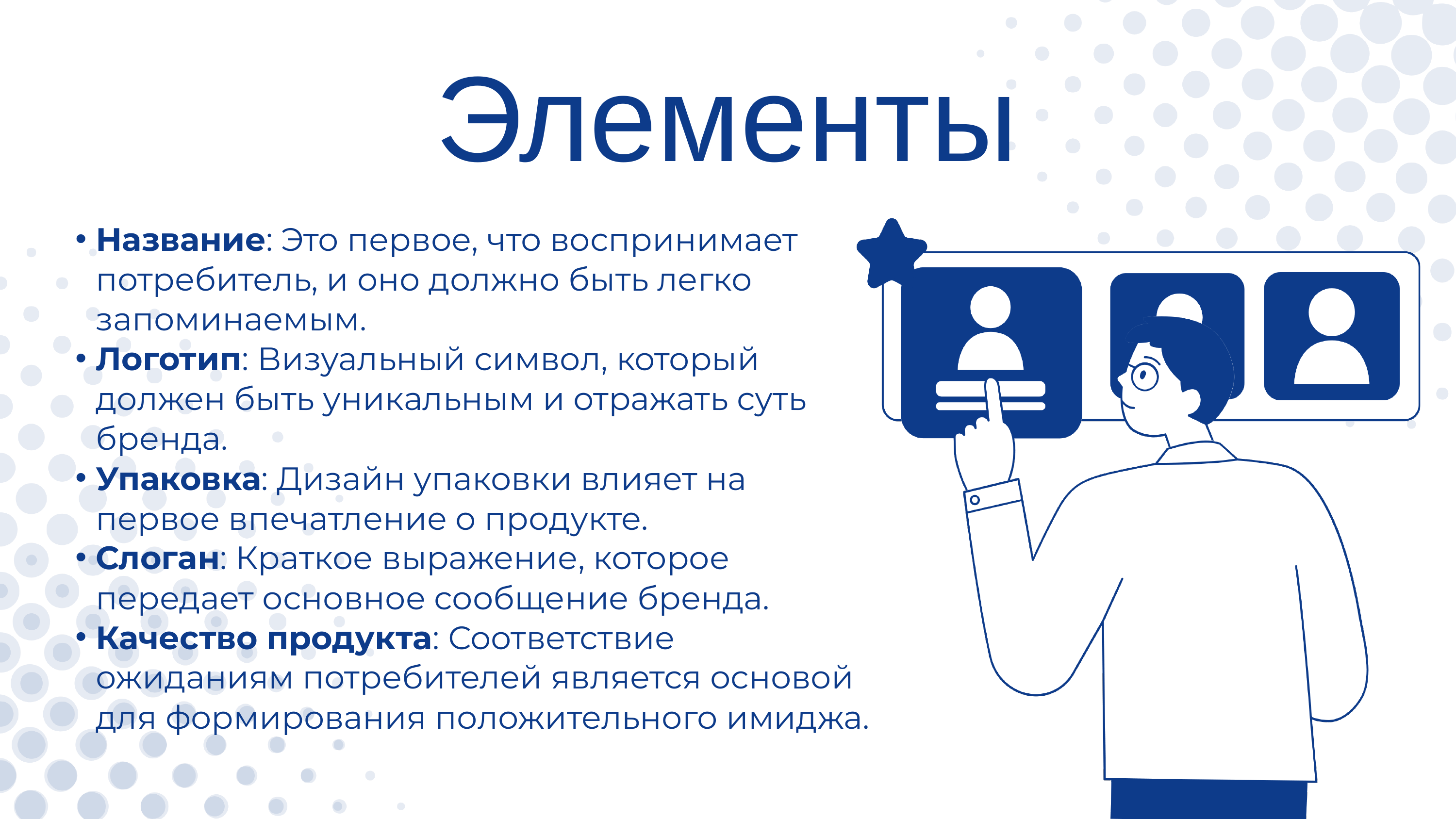

Элементы
Название: Это первое, что воспринимает потребитель, и оно должно быть легко запоминаемым.
Логотип: Визуальный символ, который должен быть уникальным и отражать суть бренда.
Упаковка: Дизайн упаковки влияет на первое впечатление о продукте.
Слоган: Краткое выражение, которое передает основное сообщение бренда.
Качество продукта: Соответствие ожиданиям потребителей является основой для формирования положительного имиджа.